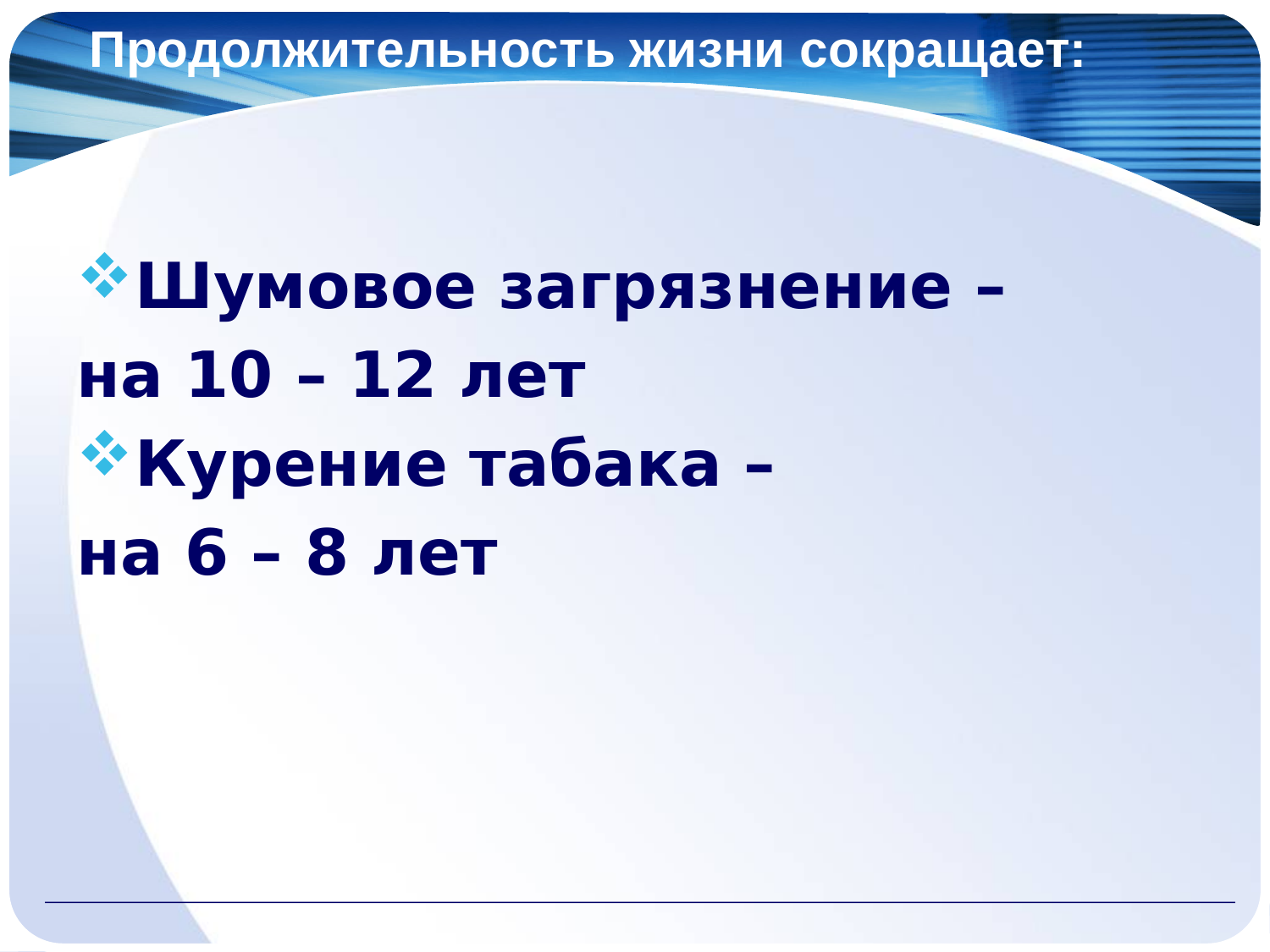

# Продолжительность жизни сокращает:

Шумовое загрязнение –
на 10 – 12 лет
Курение табака –
на 6 – 8 лет